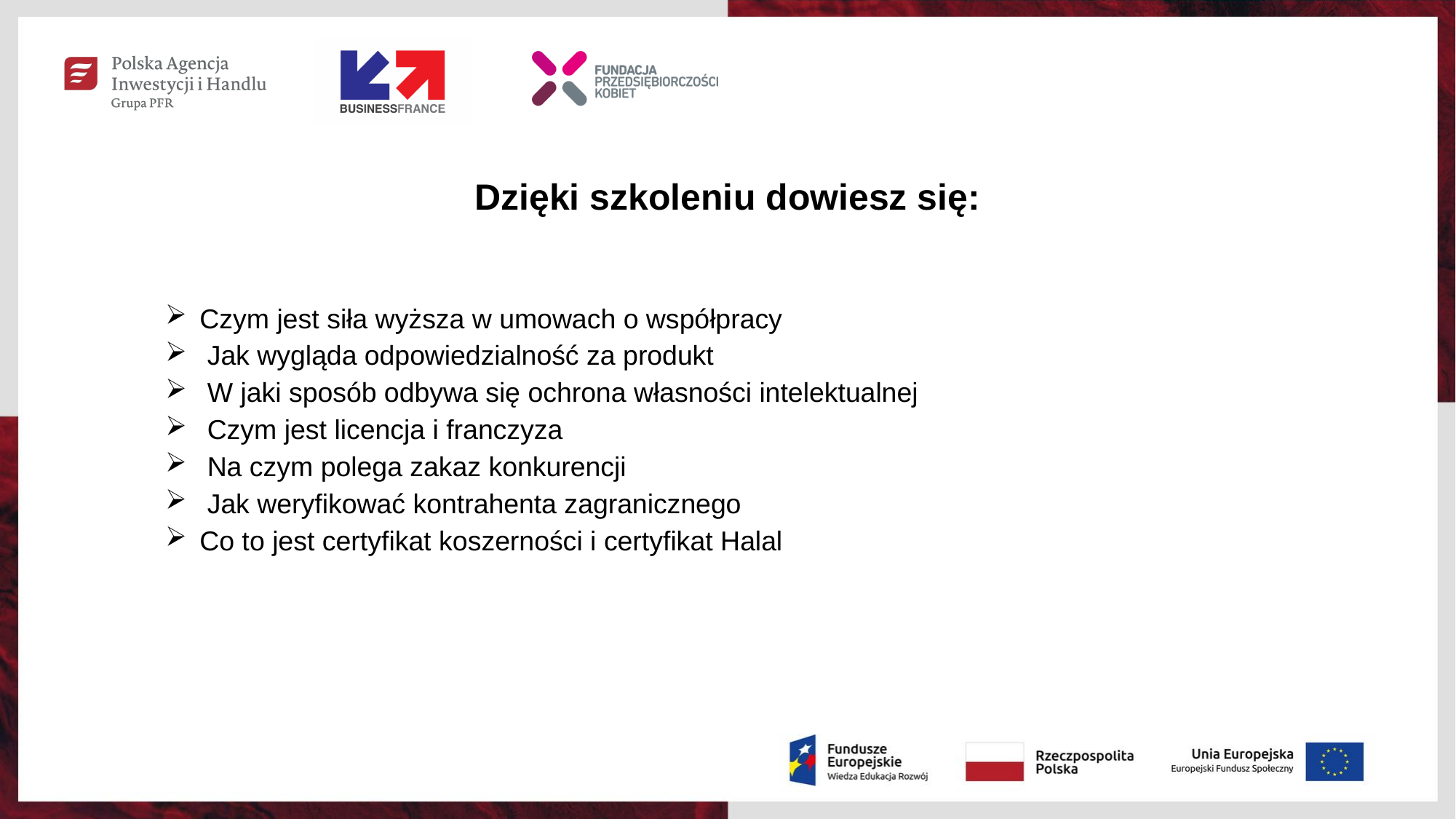

# Dzięki szkoleniu dowiesz się:
Czym jest siła wyższa w umowach o współpracy
 Jak wygląda odpowiedzialność za produkt
 W jaki sposób odbywa się ochrona własności intelektualnej
 Czym jest licencja i franczyza
 Na czym polega zakaz konkurencji
 Jak weryfikować kontrahenta zagranicznego
Co to jest certyfikat koszerności i certyfikat Halal